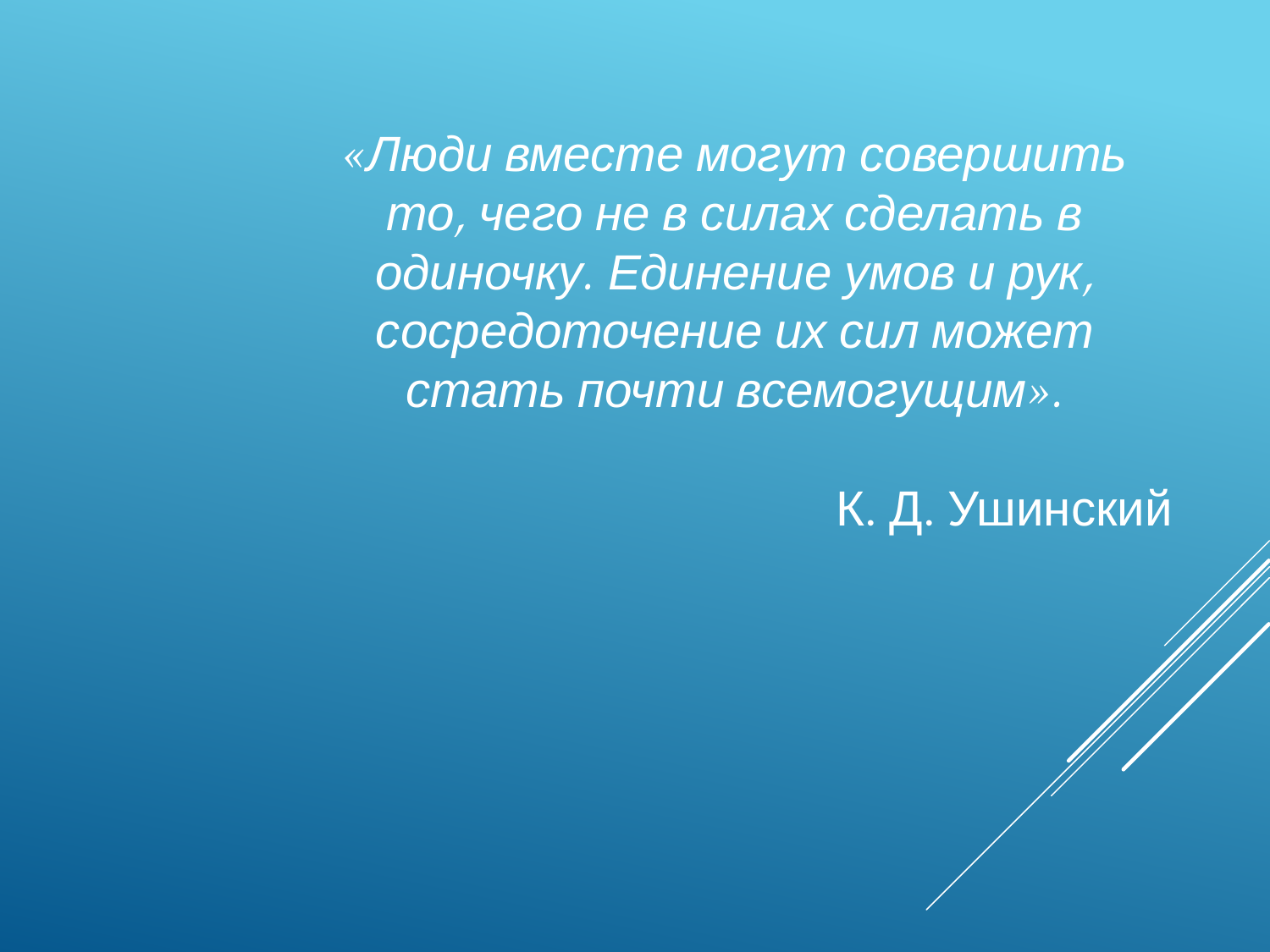

«Люди вместе могут совершить то, чего не в силах сделать в одиночку. Единение умов и рук, сосредоточение их сил может стать почти всемогущим».

К. Д. Ушинский